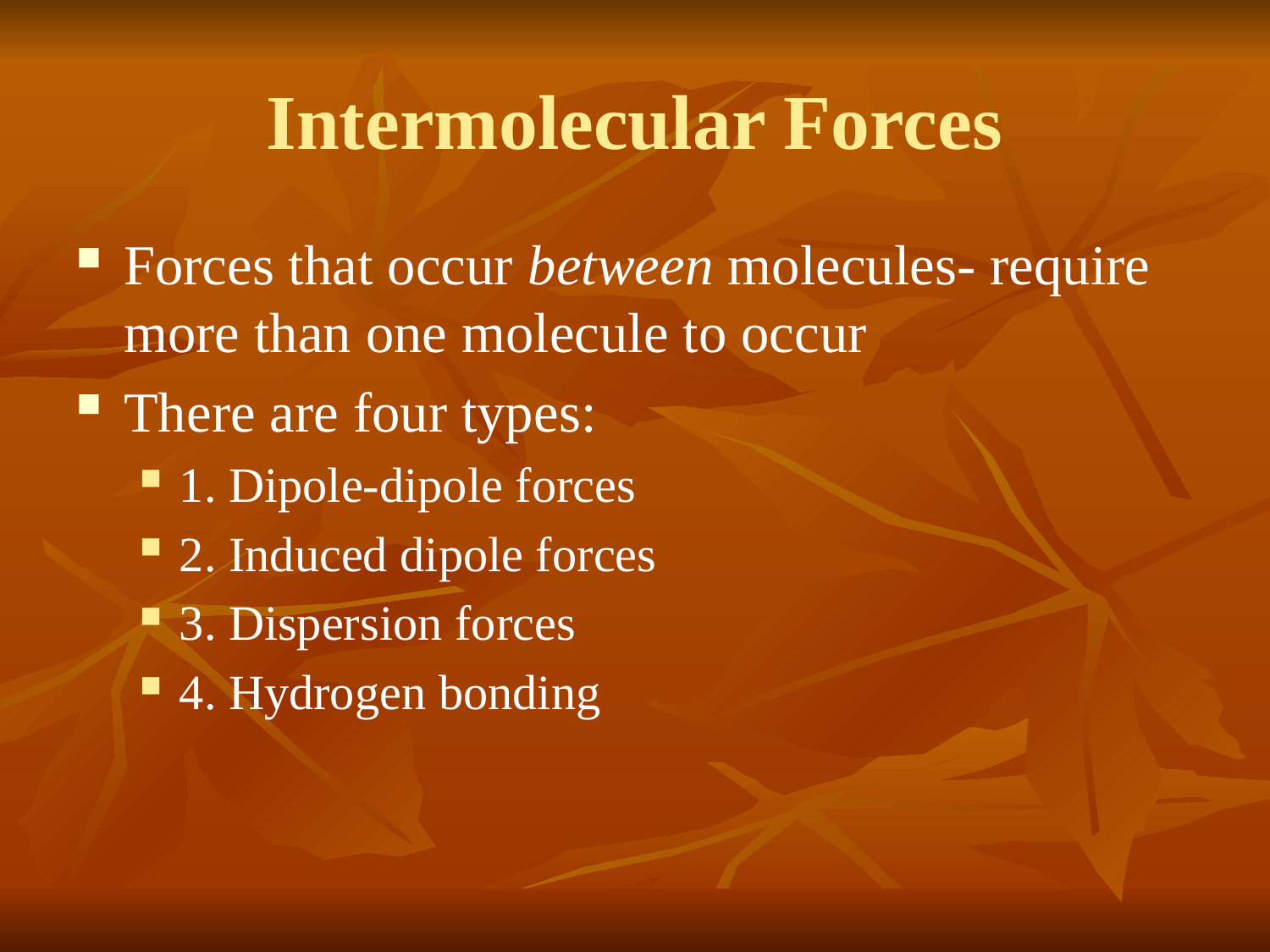

# Intermolecular Forces
Forces that occur between molecules- require more than one molecule to occur
There are four types:
1. Dipole-dipole forces
2. Induced dipole forces
3. Dispersion forces
4. Hydrogen bonding